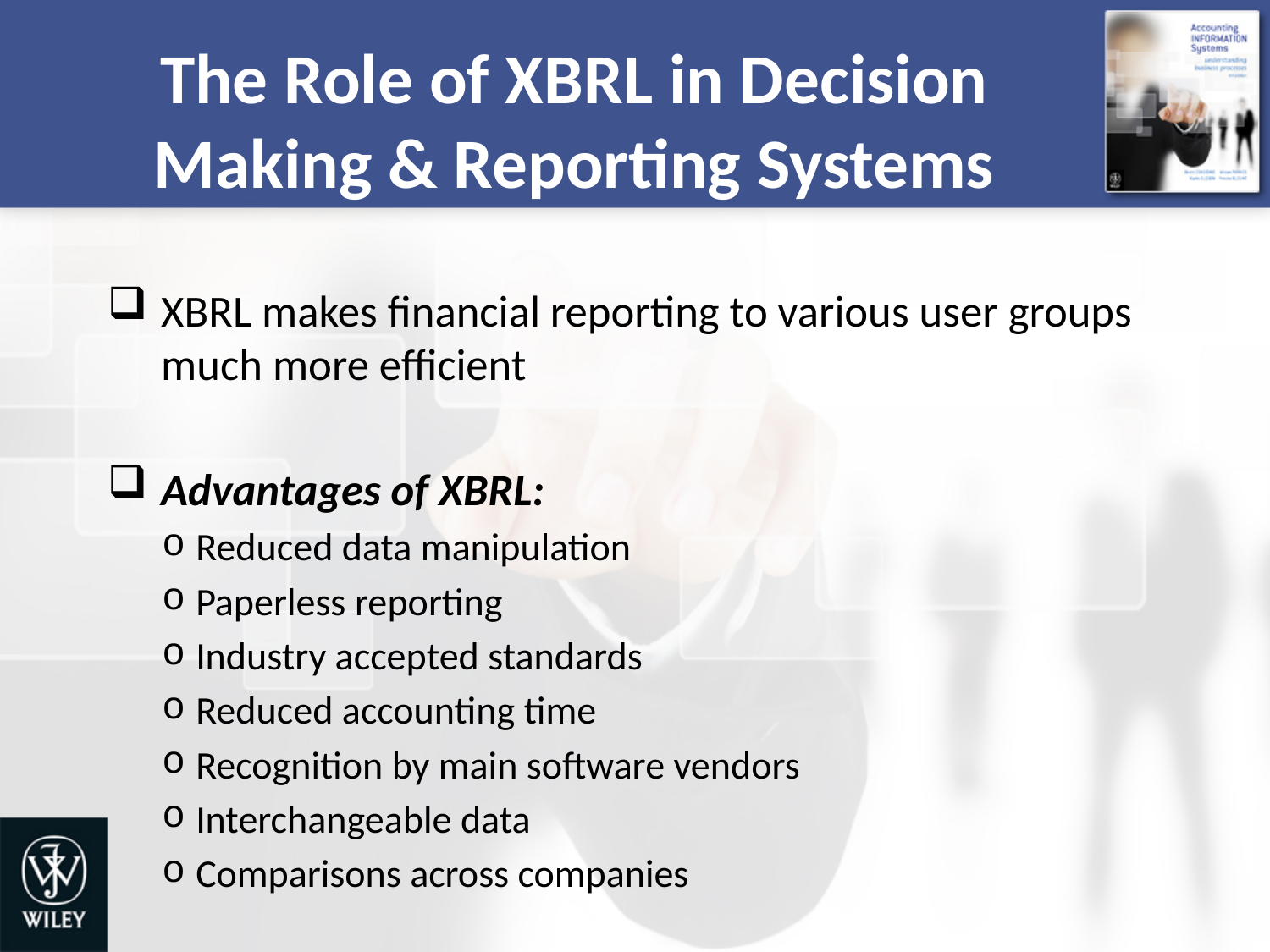

# The Role of XBRL in Decision Making & Reporting Systems
XBRL makes financial reporting to various user groups much more efficient

Advantages of XBRL:
Reduced data manipulation
Paperless reporting
Industry accepted standards
Reduced accounting time
Recognition by main software vendors
Interchangeable data
Comparisons across companies